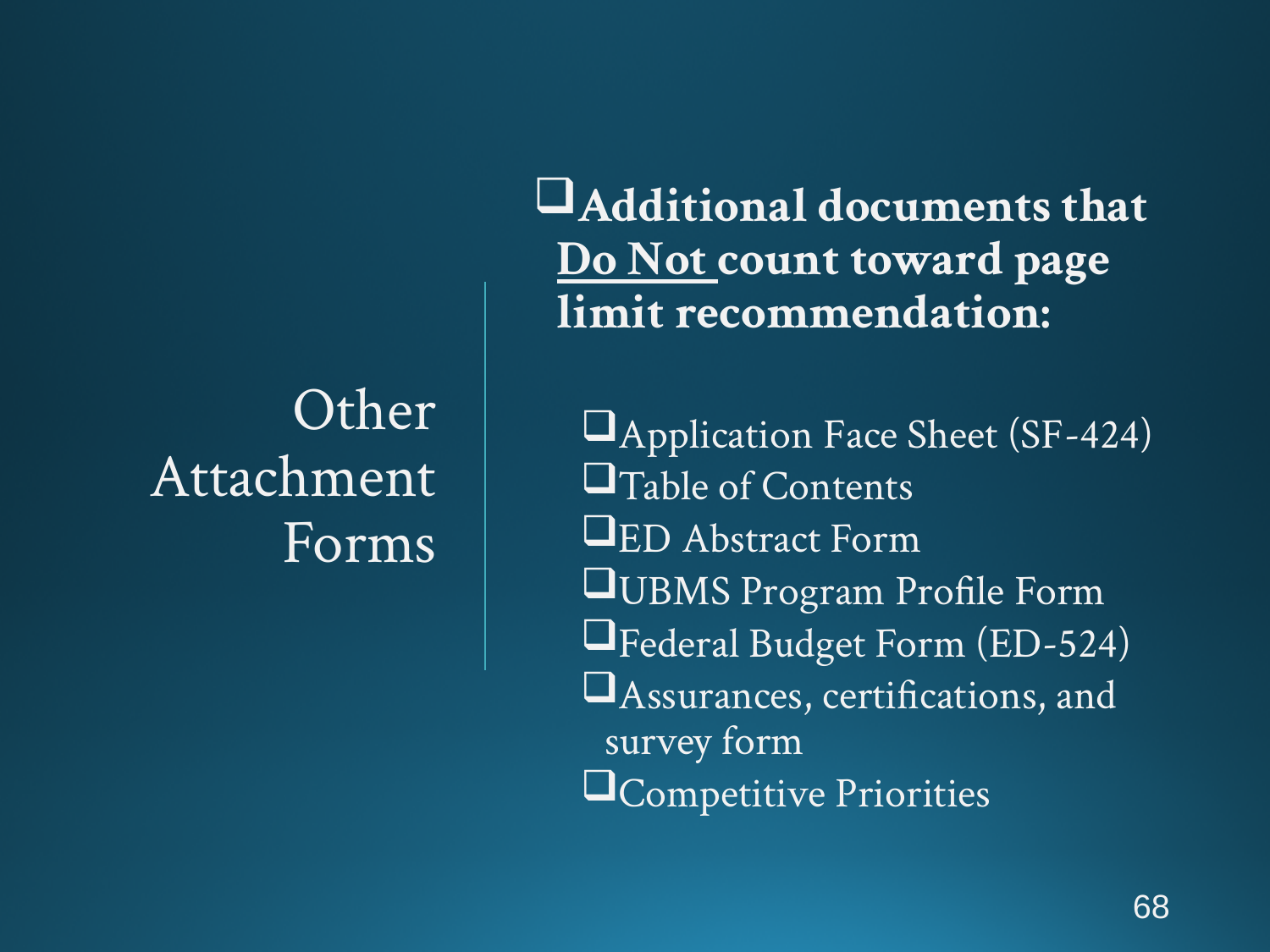

Additional documents that Do Not count toward page limit recommendation:

Application Face Sheet (SF-424)
Table of Contents
ED Abstract Form
UBMS Program Profile Form
Federal Budget Form (ED-524)
Assurances, certifications, and survey form
Competitive Priorities
# Other Attachment Forms
68